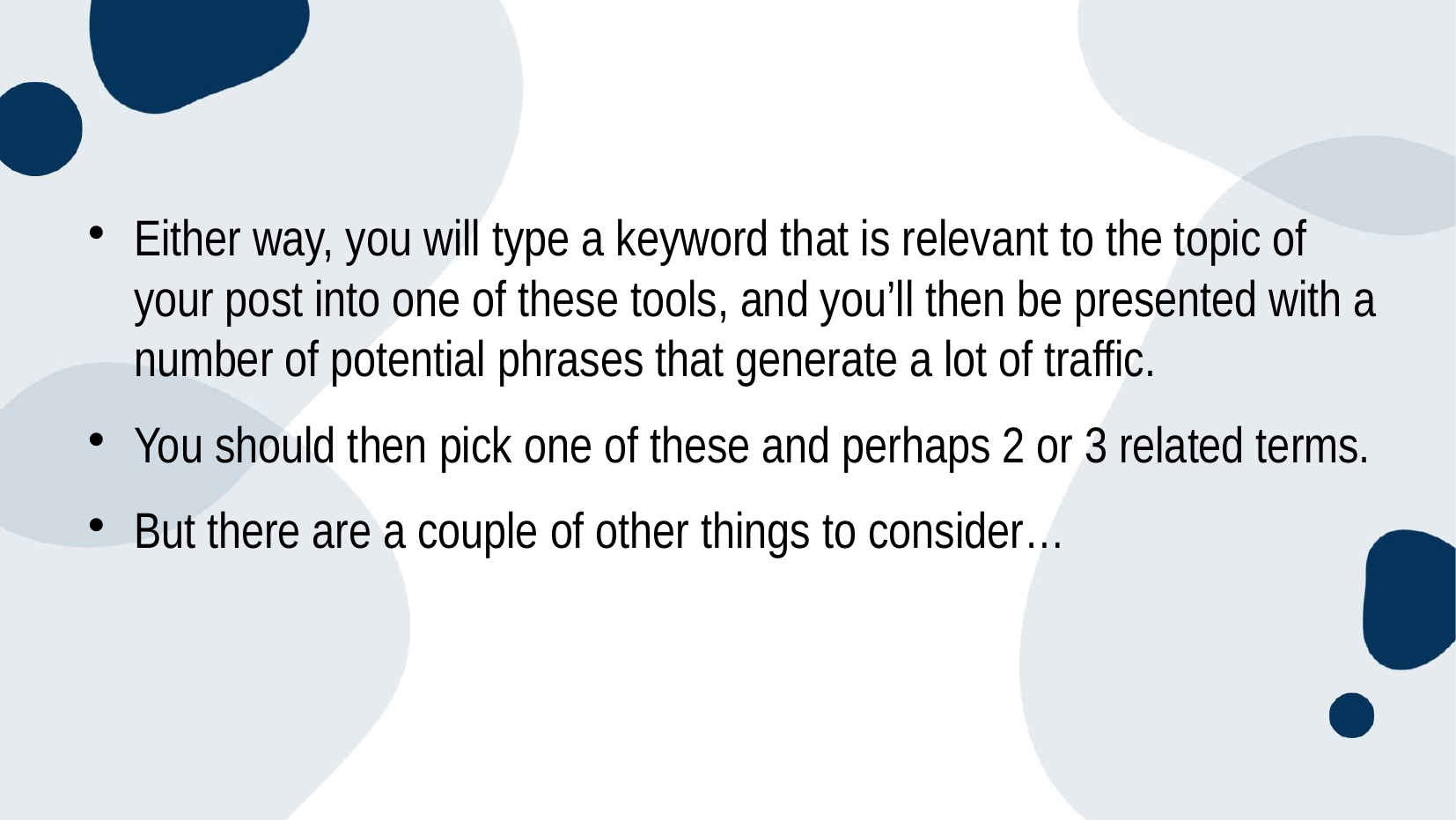

Either way, you will type a keyword that is relevant to the topic of your post into one of these tools, and you’ll then be presented with a number of potential phrases that generate a lot of traffic.
You should then pick one of these and perhaps 2 or 3 related terms.
But there are a couple of other things to consider…